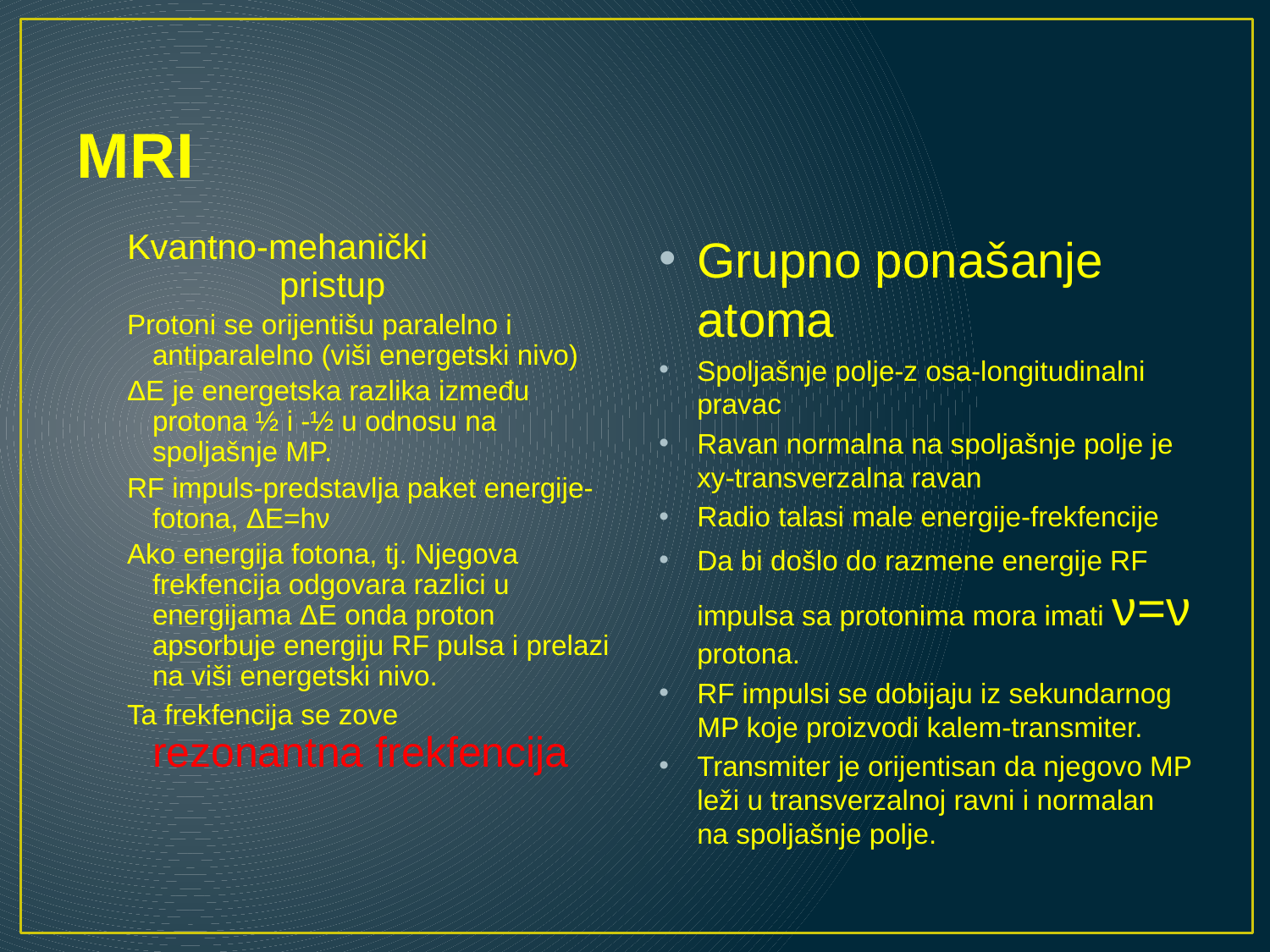

# MRI
Kvantno-mehanički    		pristup
Protoni se orijentišu paralelno i antiparalelno (viši energetski nivo)
ΔE je energetska razlika između protona ½ i -½ u odnosu na spoljašnje MP.
RF impuls-predstavlja paket energije-fotona, ΔE=hν
Ako energija fotona, tj. Njegova frekfencija odgovara razlici u energijama ΔE onda proton apsorbuje energiju RF pulsa i prelazi na viši energetski nivo.
Ta frekfencija se zove rezonantna frekfencija
Grupno ponašanje atoma
Spoljašnje polje-z osa-longitudinalni pravac
Ravan normalna na spoljašnje polje je xy-transverzalna ravan
Radio talasi male energije-frekfencije
Da bi došlo do razmene energije RF impulsa sa protonima mora imati ν=ν protona.
RF impulsi se dobijaju iz sekundarnog MP koje proizvodi kalem-transmiter.
Transmiter je orijentisan da njegovo MP leži u transverzalnoj ravni i normalan na spoljašnje polje.